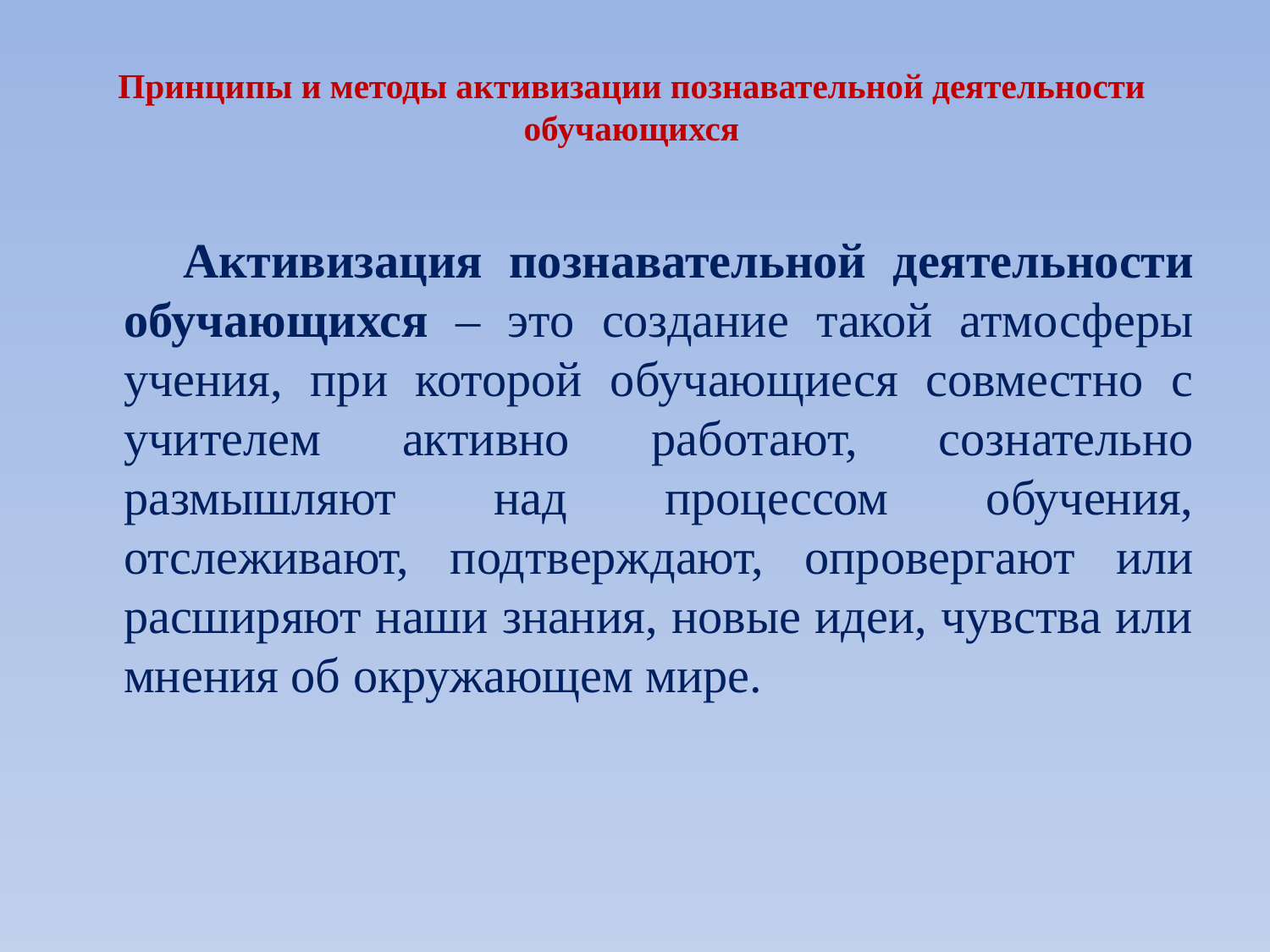

# Принципы и методы активизации познавательной деятельности обучающихся
    Активизация познавательной деятельности обучающихся – это создание такой атмосферы учения, при которой обучающиеся совместно с учителем активно работают, сознательно размышляют над процессом обучения, отслеживают, подтверждают, опровергают или расширяют наши знания, новые идеи, чувства или мнения об окружающем мире.